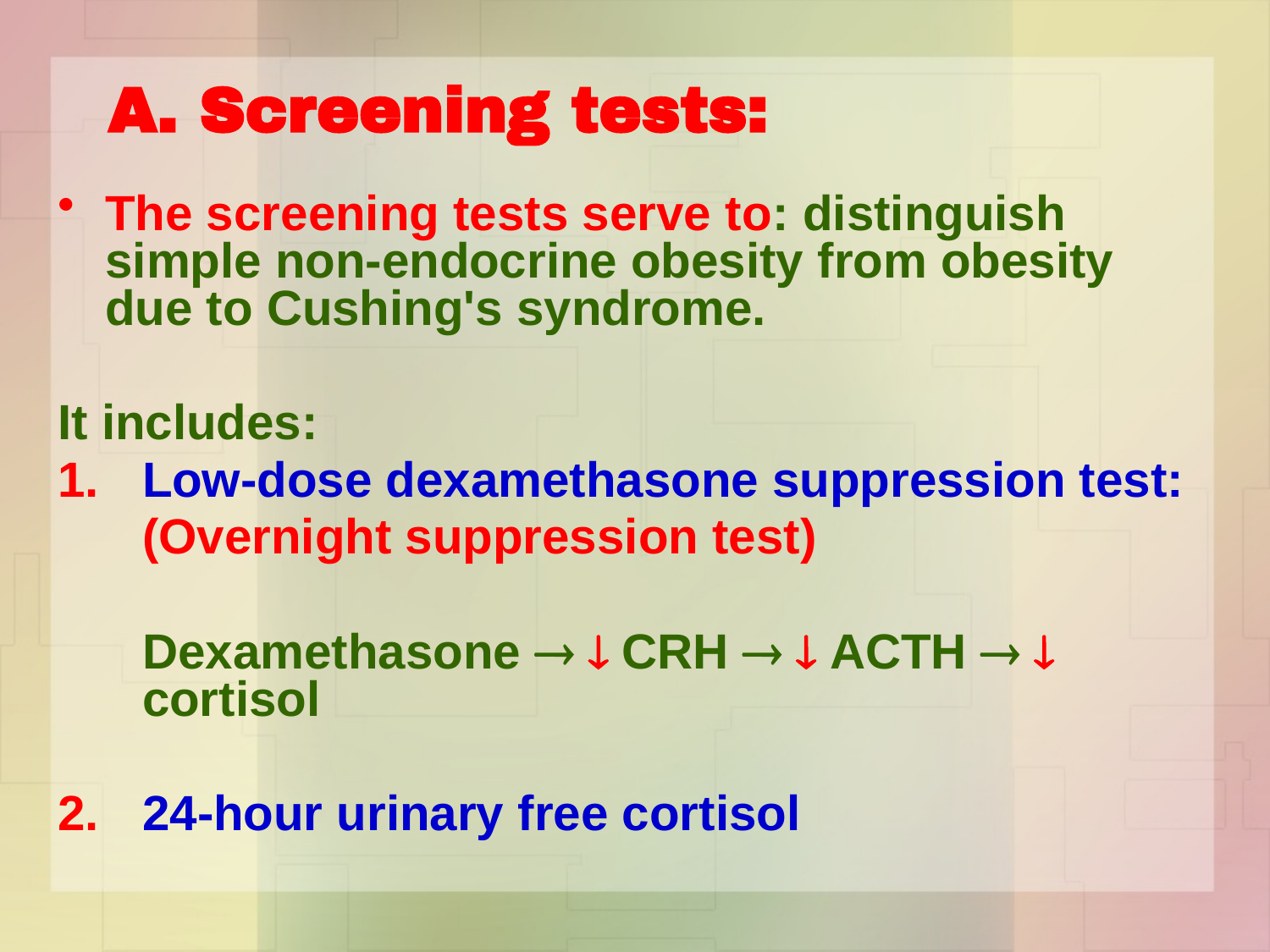

# A. Screening tests:
The screening tests serve to: distinguish simple non-endocrine obesity from obesity due to Cushing's syndrome.

It includes:
Low-dose dexamethasone suppression test:
	(Overnight suppression test)

	Dexamethasone → ↓ CRH → ↓ ACTH → ↓ cortisol

24-hour urinary free cortisol